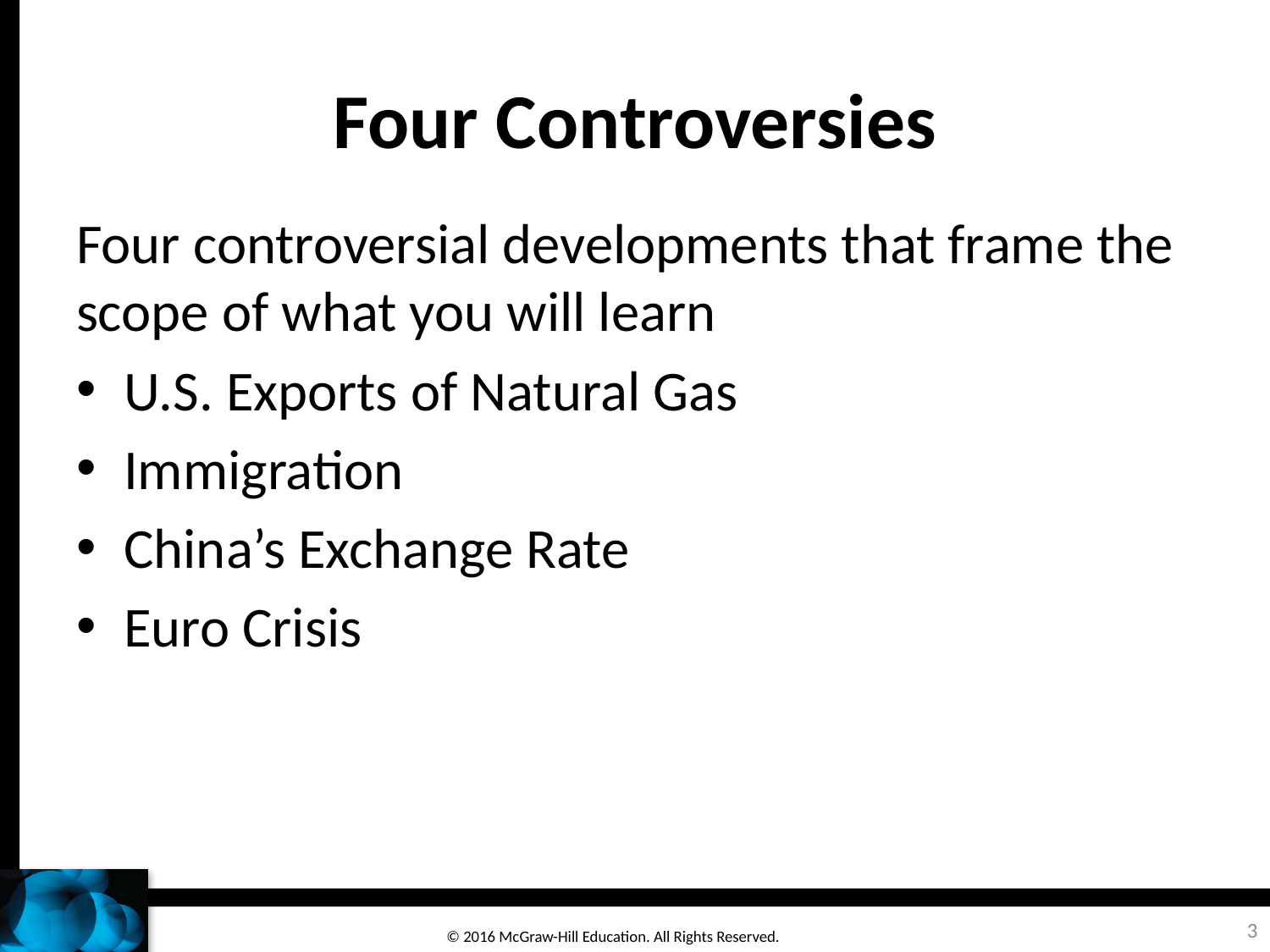

# Four Controversies
Four controversial developments that frame the scope of what you will learn
U.S. Exports of Natural Gas
Immigration
China’s Exchange Rate
Euro Crisis

3
© 2016 McGraw-Hill Education. All Rights Reserved.